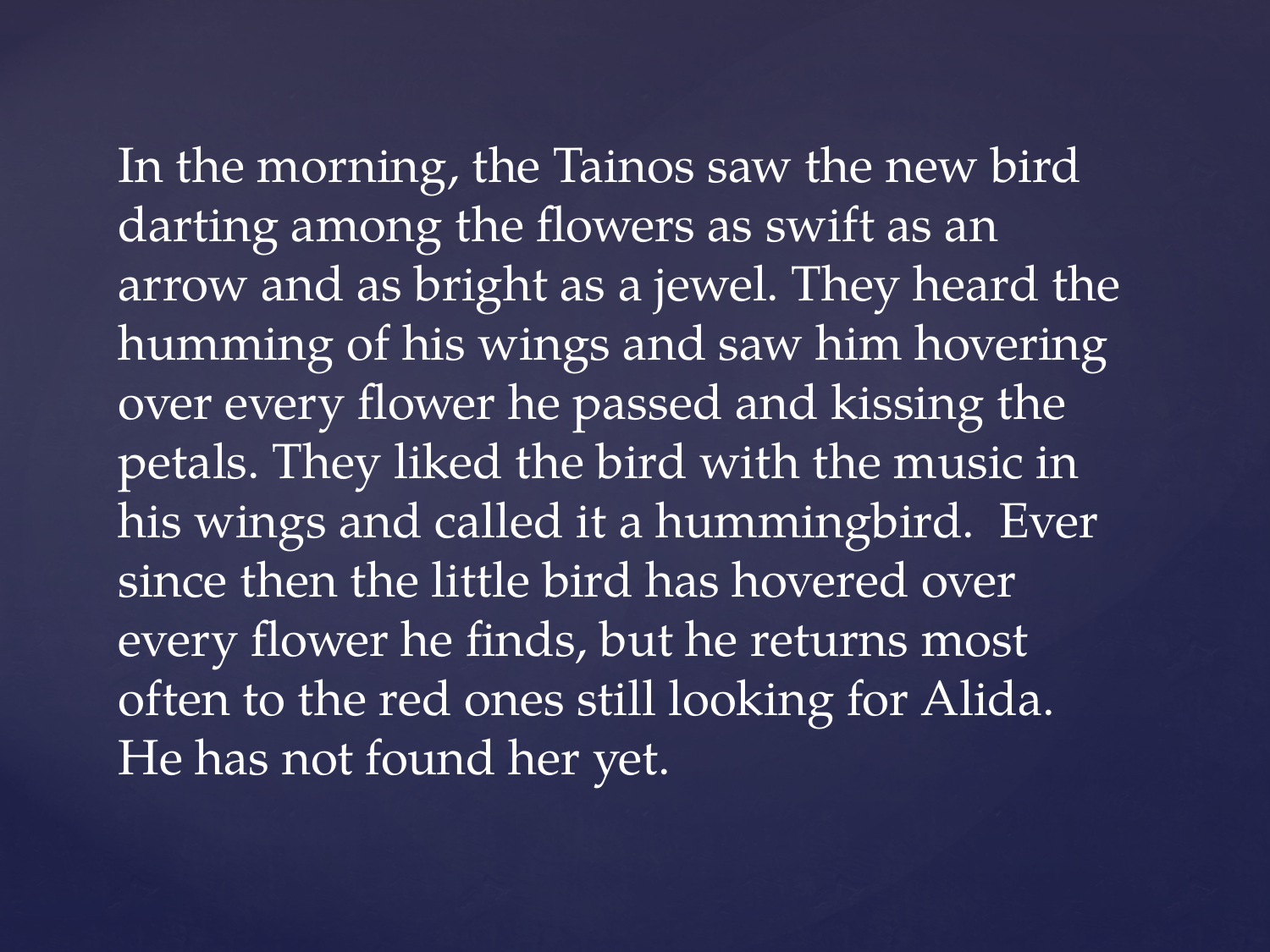

In the morning, the Tainos saw the new bird darting among the flowers as swift as an arrow and as bright as a jewel. They heard the humming of his wings and saw him hovering over every flower he passed and kissing the petals. They liked the bird with the music in his wings and called it a hummingbird.  Ever since then the little bird has hovered over every flower he finds, but he returns most often to the red ones still looking for Alida. He has not found her yet.